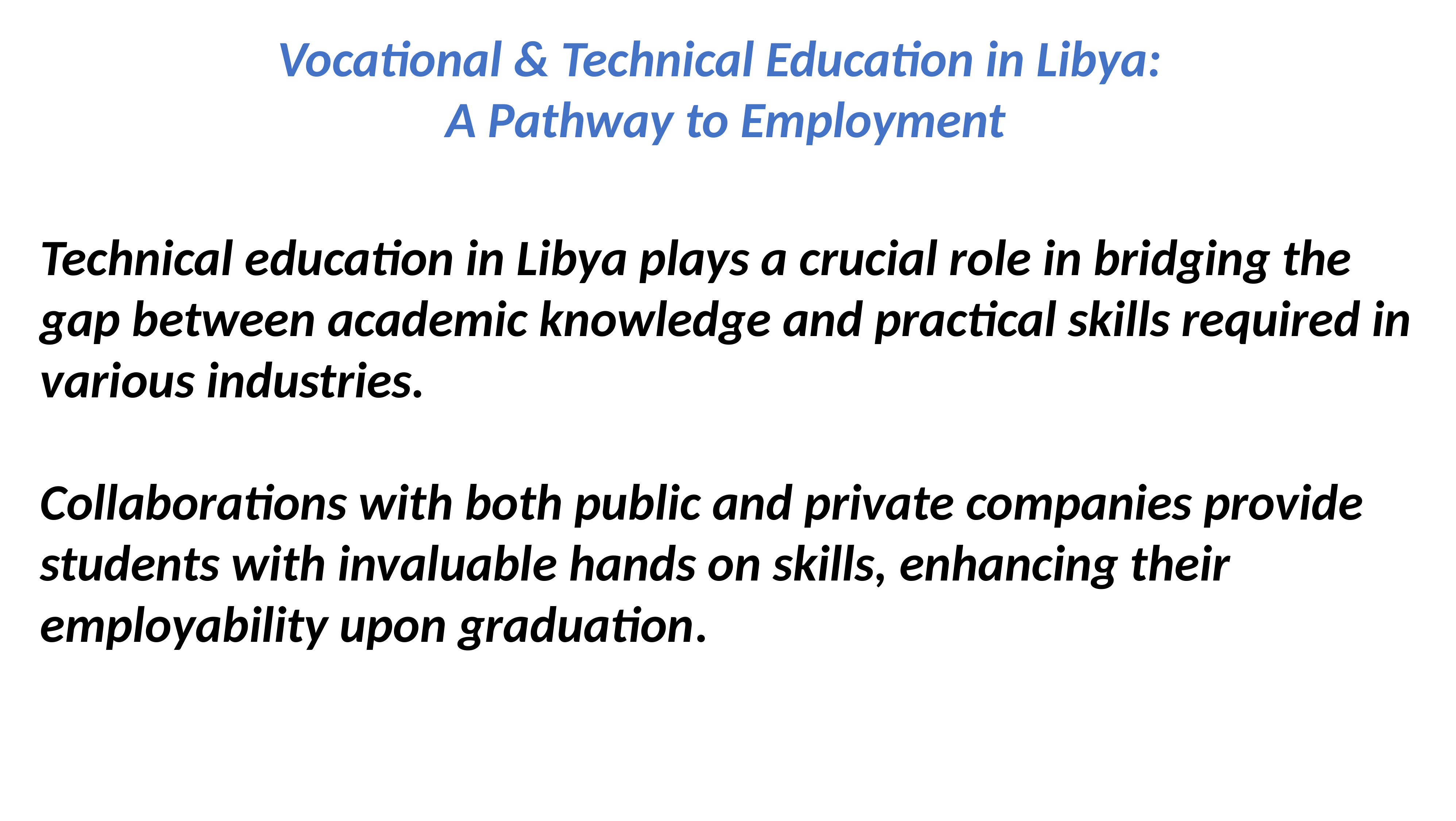

Vocational & Technical Education in Libya:
A Pathway to Employment
Technical education in Libya plays a crucial role in bridging the gap between academic knowledge and practical skills required in various industries.

Collaborations with both public and private companies provide students with invaluable hands on skills, enhancing their employability upon graduation.